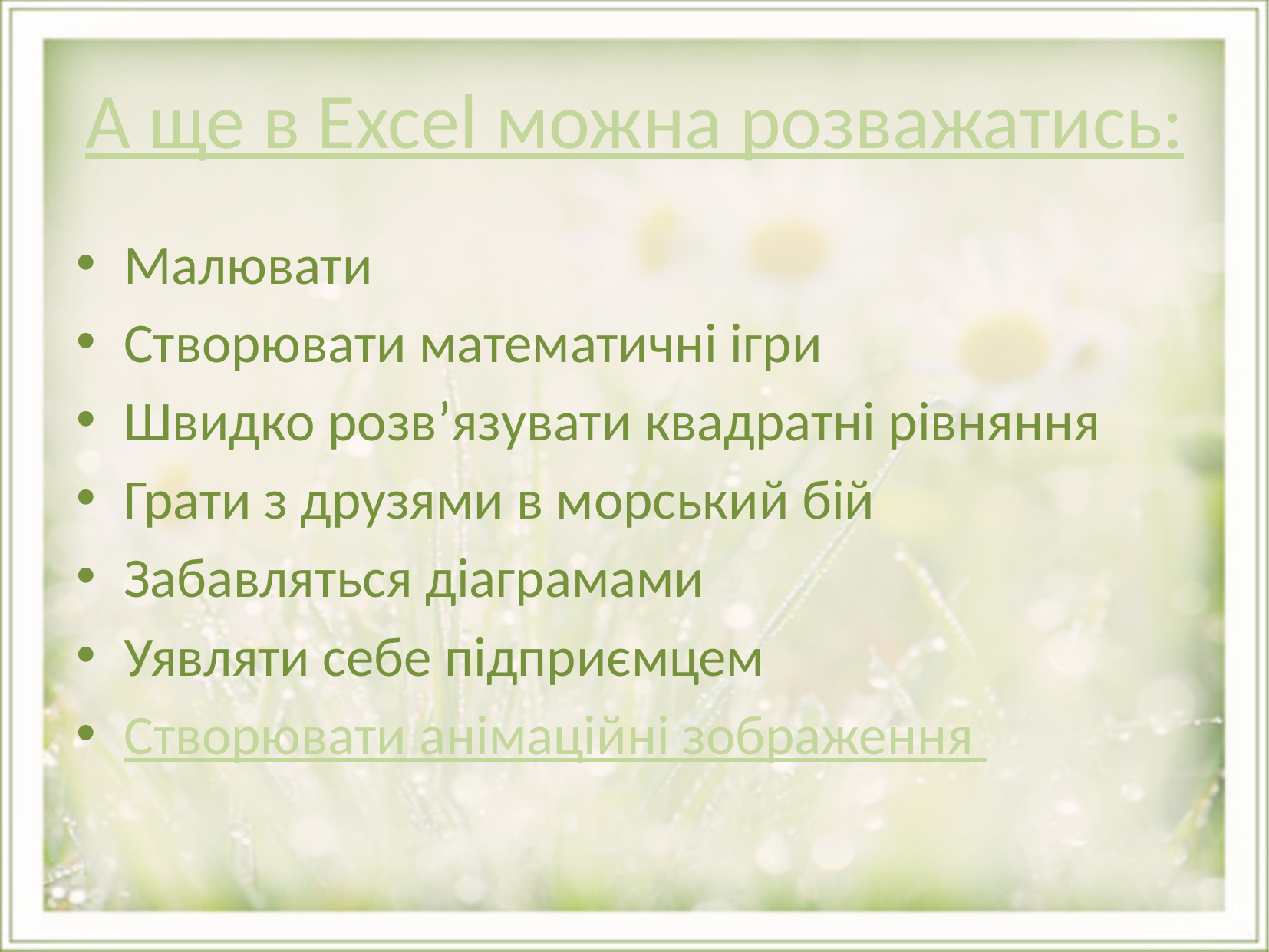

# А ще в Excel можна розважатись:
Малювати
Створювати математичні ігри
Швидко розв’язувати квадратні рівняння
Грати з друзями в морський бій
Забавляться діаграмами
Уявляти себе підприємцем
Cтворювати анімаційні зображення